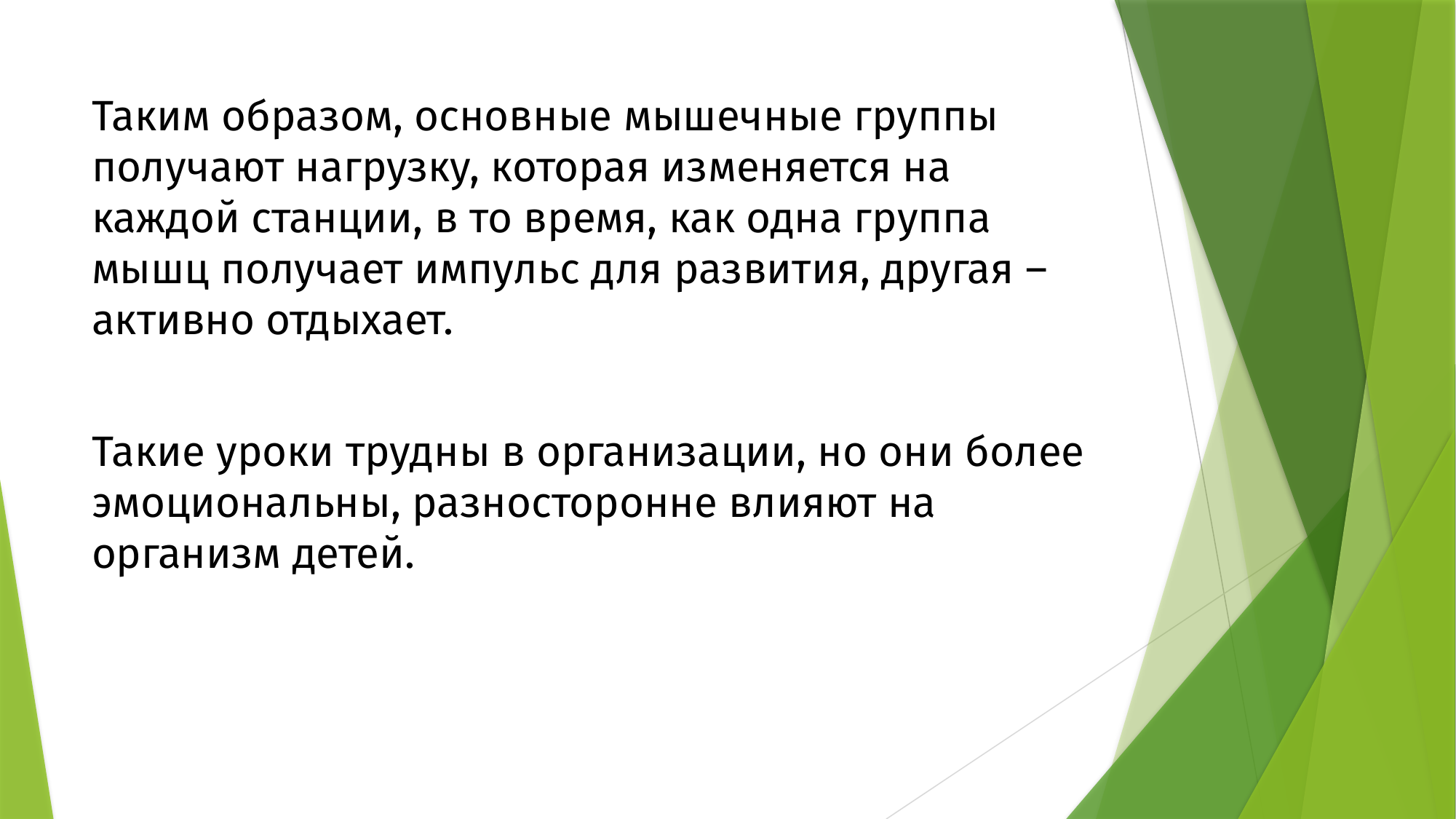

Таким образом, основные мышечные группы получают нагрузку, которая изменяется на каждой станции, в то время, как одна группа мышц получает импульс для развития, другая – активно отдыхает.

Такие уроки трудны в организации, но они более эмоциональны, разносторонне влияют на организм детей.